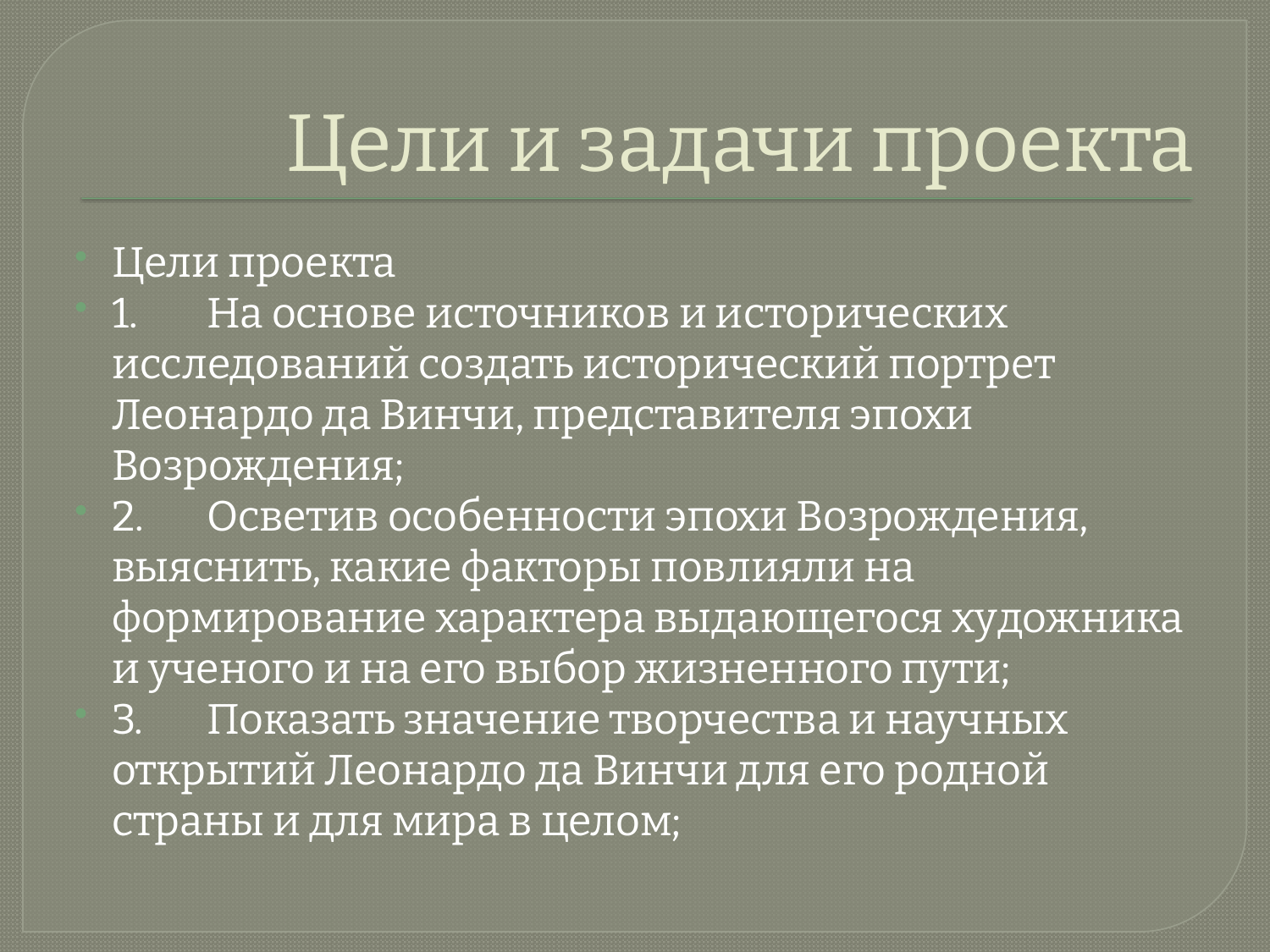

# Цели и задачи проекта
Цели проекта
1.	На основе источников и исторических исследований создать исторический портрет Леонардо да Винчи, представителя эпохи Возрождения;
2.	Осветив особенности эпохи Возрождения, выяснить, какие факторы повлияли на формирование характера выдающегося художника и ученого и на его выбор жизненного пути;
3.	Показать значение творчества и научных открытий Леонардо да Винчи для его родной страны и для мира в целом;